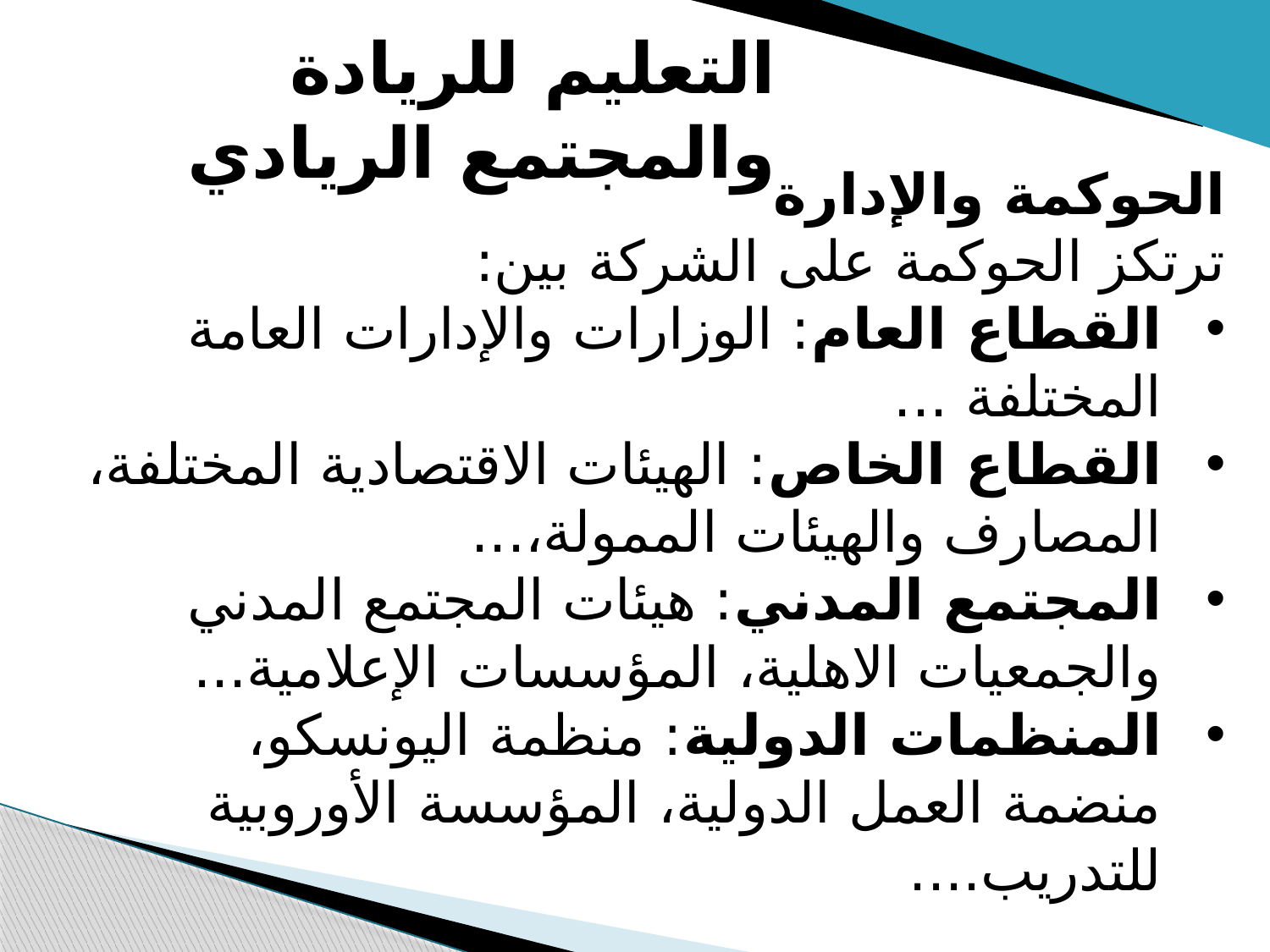

التعليم للريادة والمجتمع الريادي

الحوكمة والإدارة
ترتكز الحوكمة على الشركة بين:
القطاع العام: الوزارات والإدارات العامة المختلفة ...
القطاع الخاص: الهيئات الاقتصادية المختلفة، المصارف والهيئات الممولة،...
المجتمع المدني: هيئات المجتمع المدني والجمعيات الاهلية، المؤسسات الإعلامية...
المنظمات الدولية: منظمة اليونسكو، منضمة العمل الدولية، المؤسسة الأوروبية للتدريب....